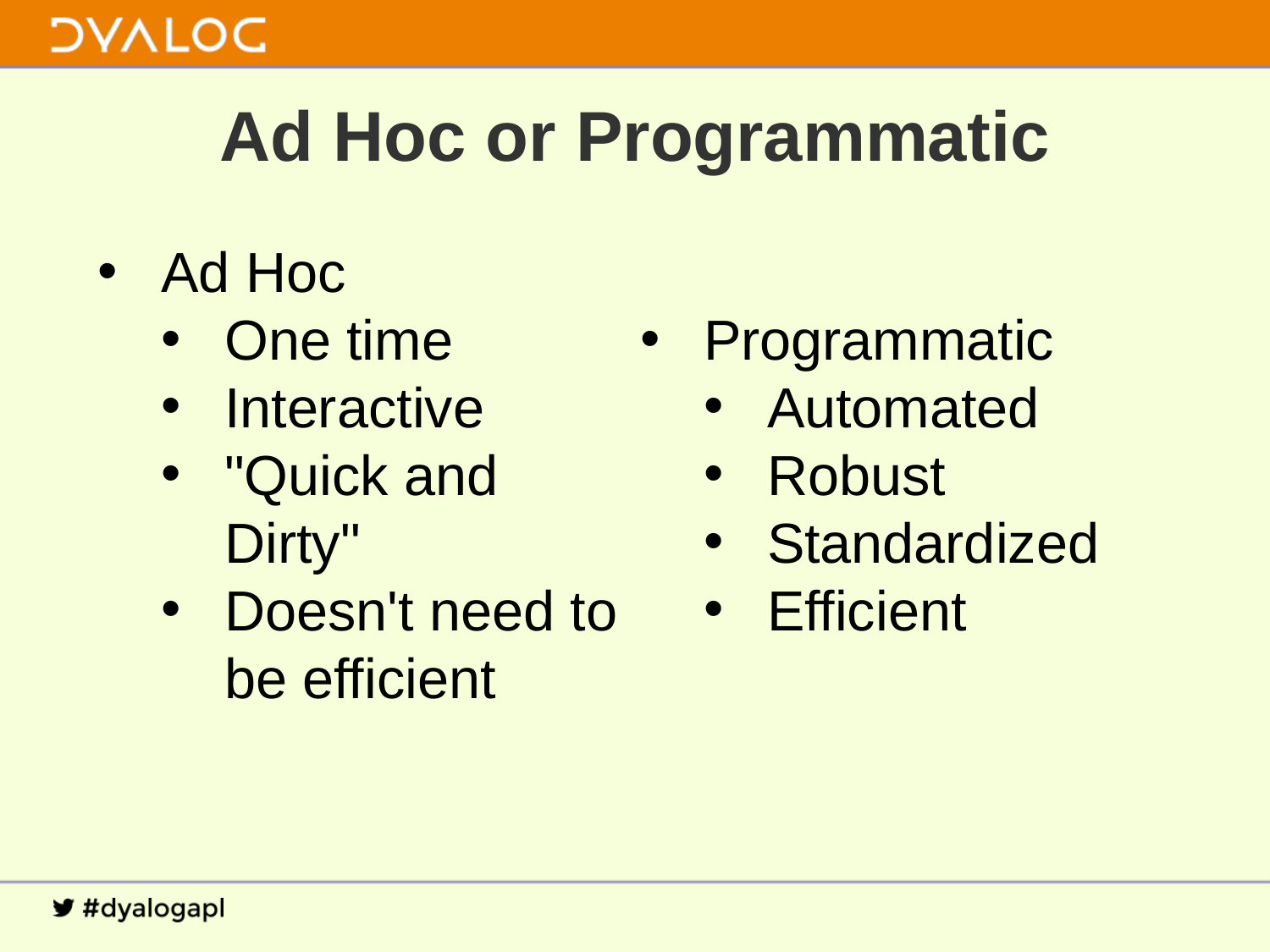

# Ad Hoc or Programmatic
Ad Hoc
One time
Interactive
"Quick and Dirty"
Doesn't need to be efficient

Programmatic
Automated
Robust
Standardized
Efficient